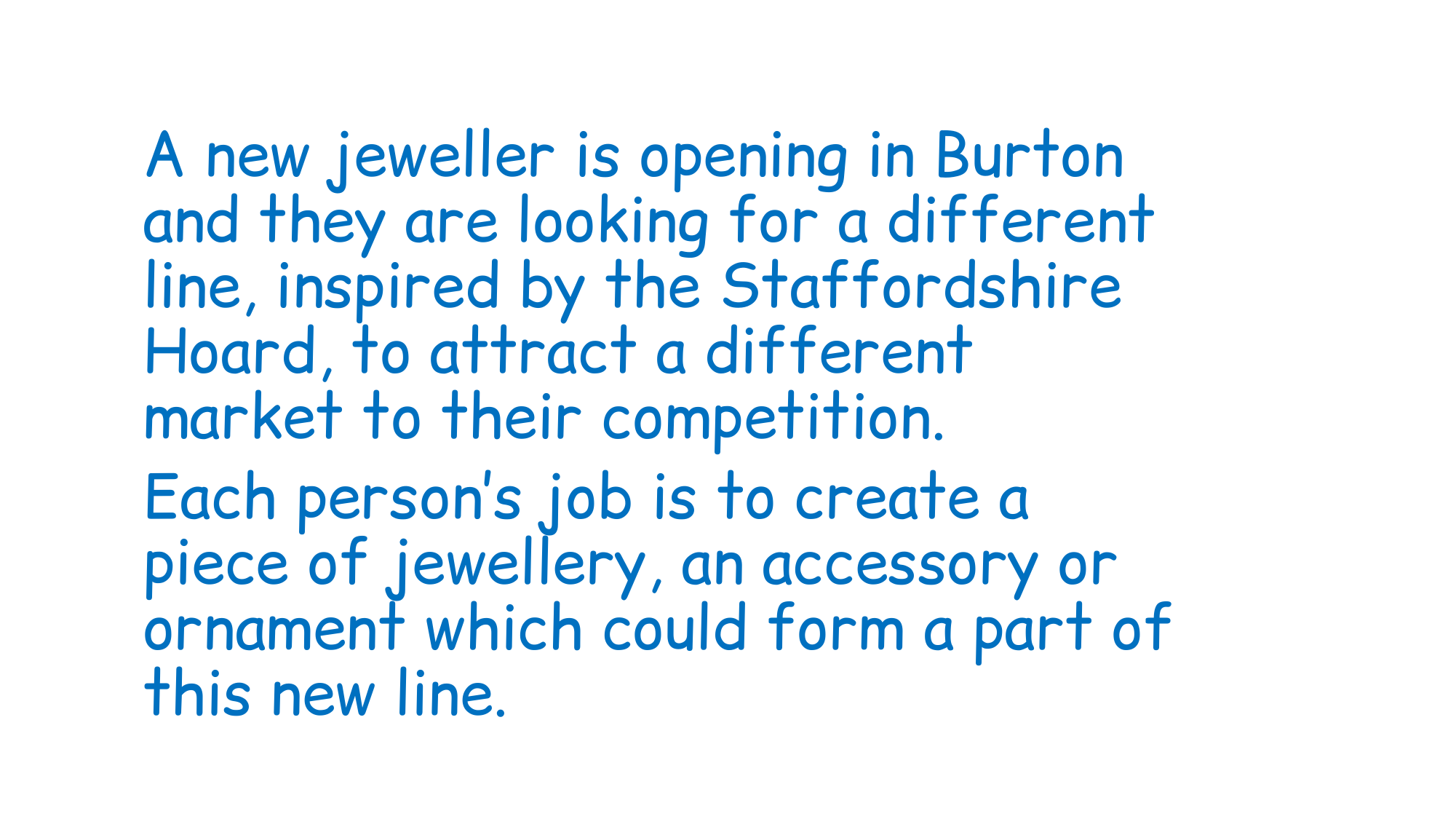

A new jeweller is opening in Burton and they are looking for a different line, inspired by the Staffordshire Hoard, to attract a different market to their competition.
Each person’s job is to create a piece of jewellery, an accessory or ornament which could form a part of this new line.